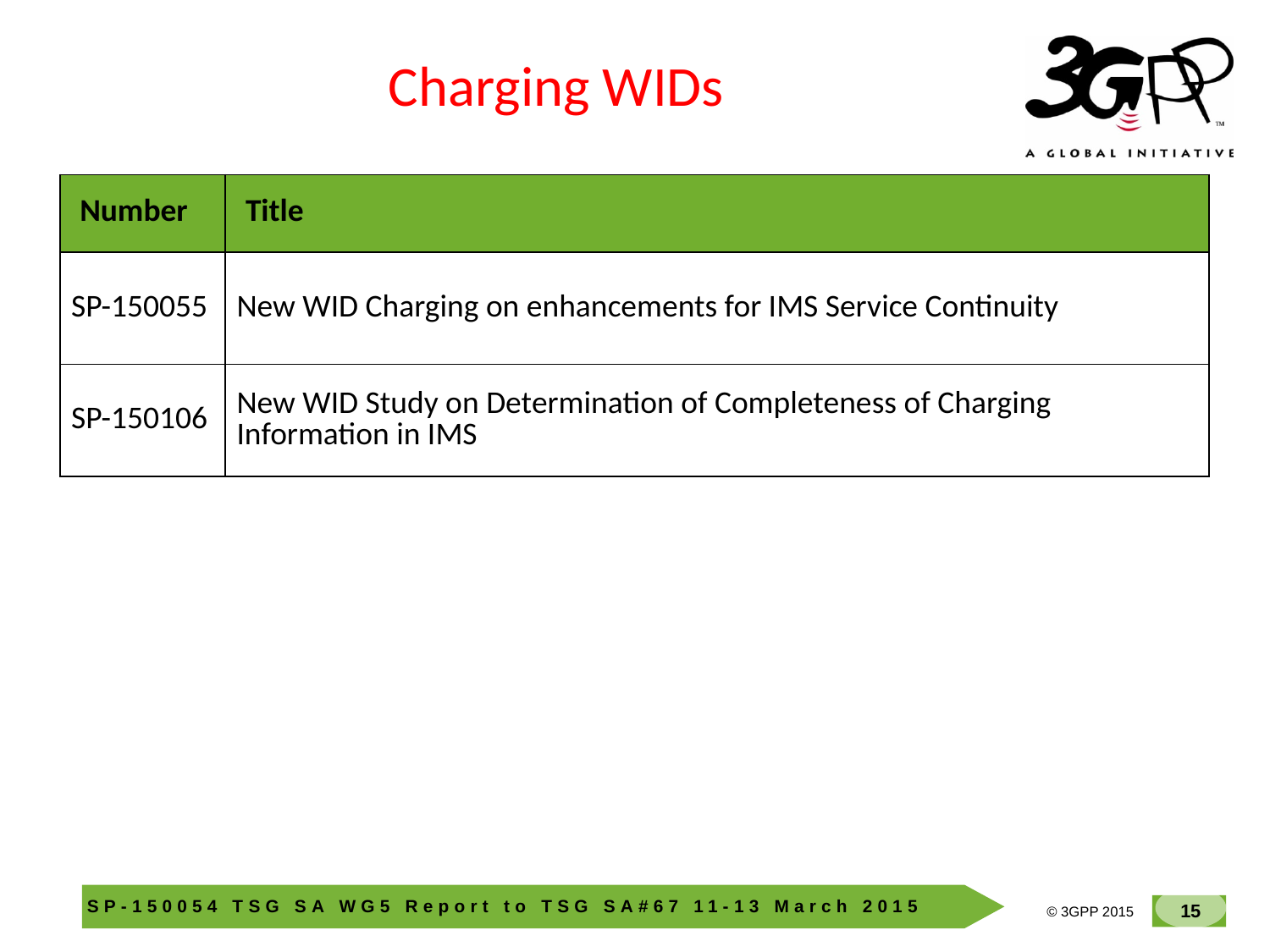

Charging WIDs
| Number | Title |
| --- | --- |
| SP-150055 | New WID Charging on enhancements for IMS Service Continuity |
| SP-150106 | New WID Study on Determination of Completeness of Charging Information in IMS |